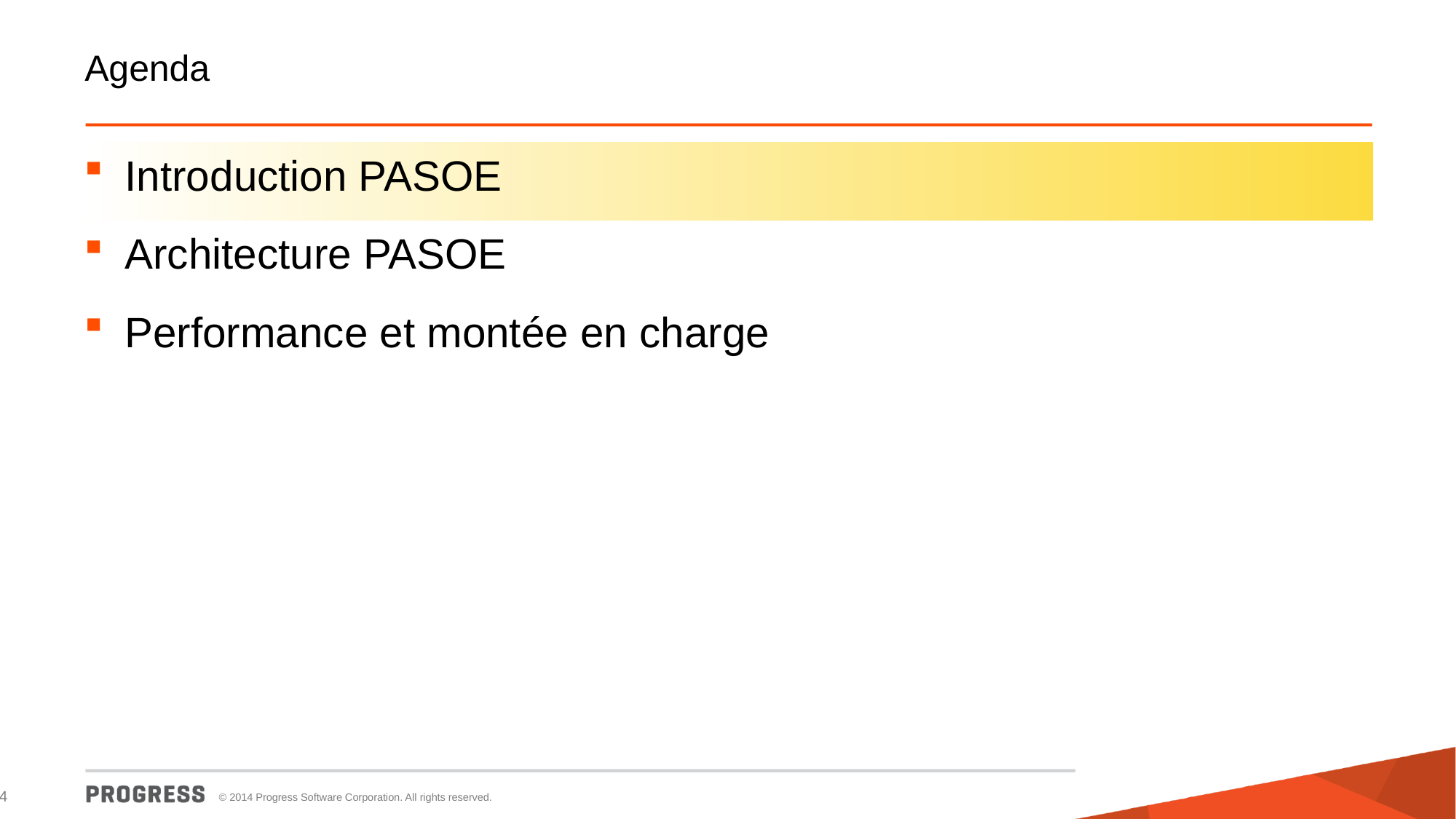

# Agenda

Introduction PASOE
Architecture PASOE
Performance et montée en charge